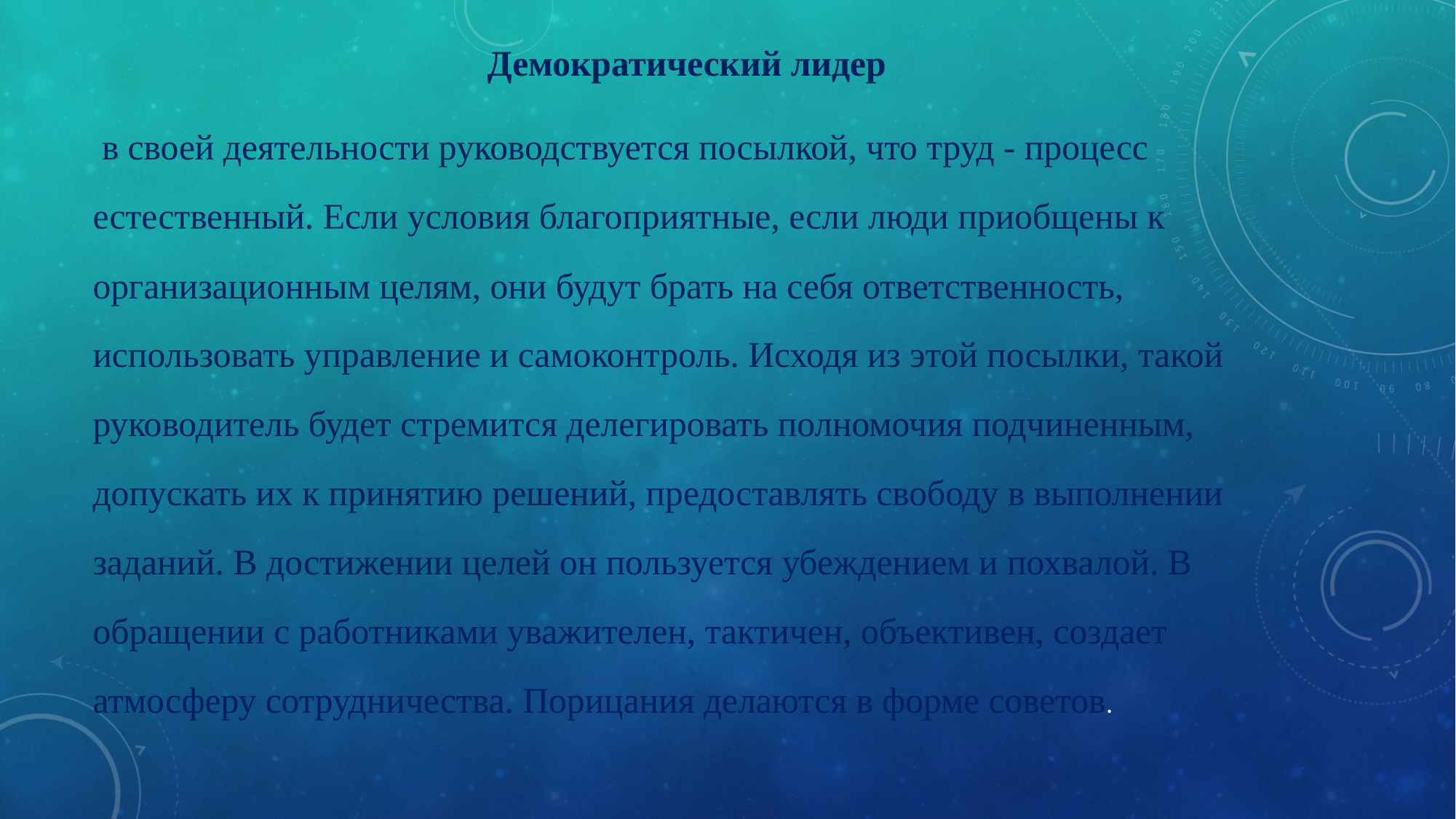

Демократический лидер
 в своей деятельности руководствуется посылкой, что труд - процесс естественный. Если условия благоприятные, если люди приобщены к организационным целям, они будут брать на себя ответственность, использовать управление и самоконтроль. Исходя из этой посылки, такой руководитель будет стремится делегировать полномочия подчиненным, допускать их к принятию решений, предоставлять свободу в выполнении заданий. В достижении целей он пользуется убеждением и похвалой. В обращении с работниками уважителен, тактичен, объективен, создает атмосферу сотрудничества. Порицания делаются в форме советов.